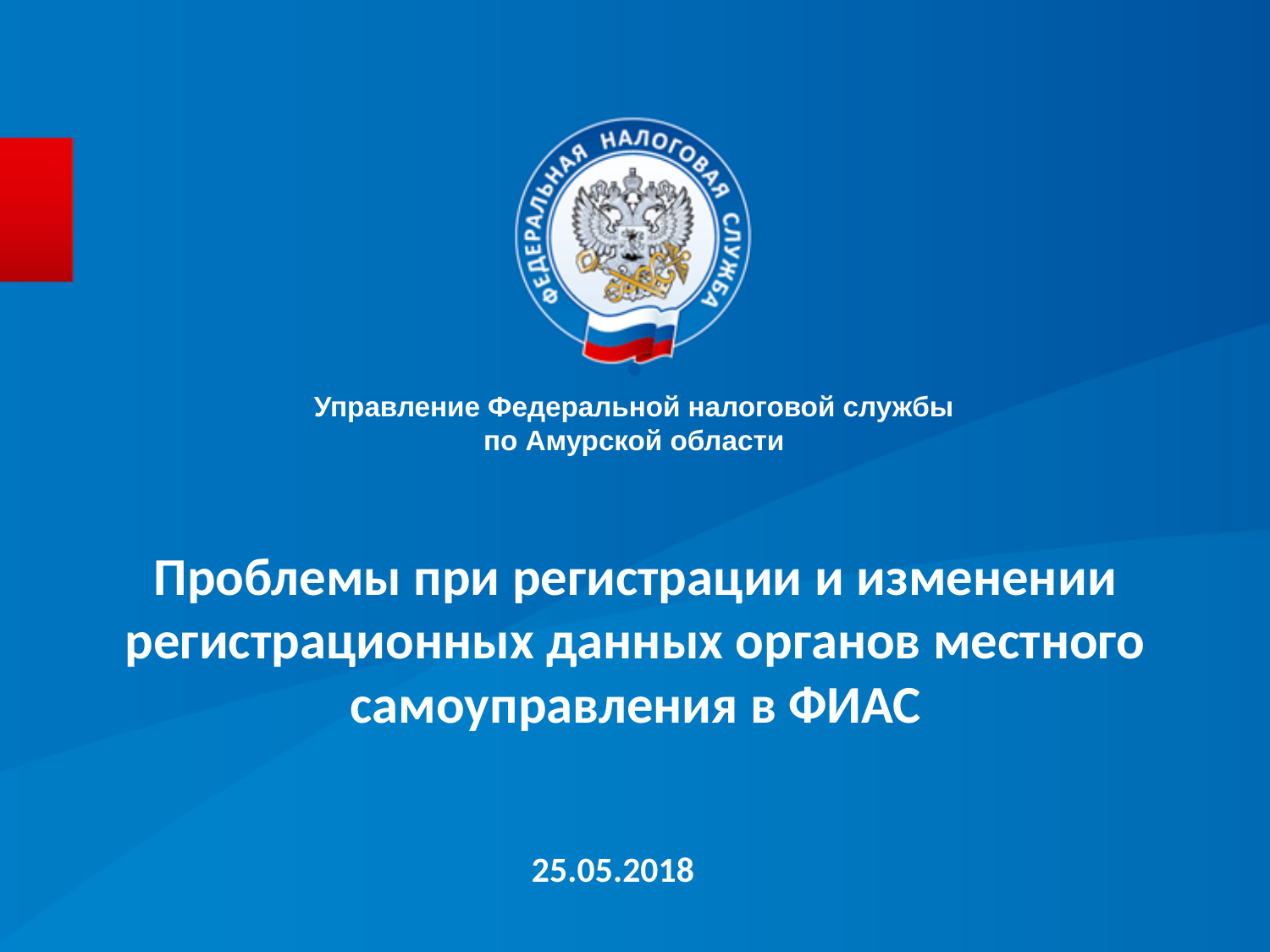

Управление Федеральной налоговой службы
по Амурской области
# Проблемы при регистрации и изменении регистрационных данных органов местного самоуправления в ФИАС
25.05.2018